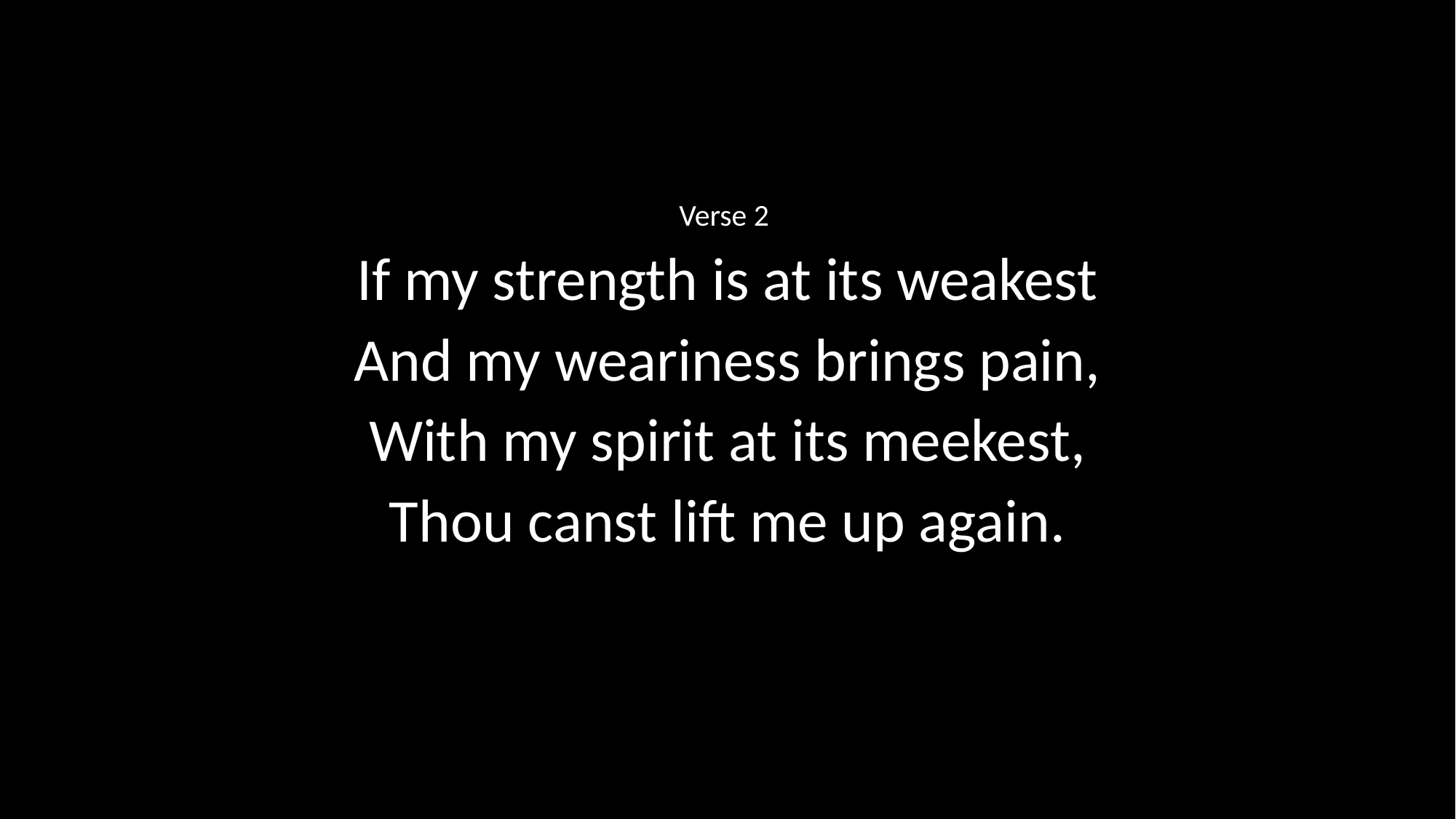

Verse 2
If my strength is at its weakest
And my weariness brings pain,
With my spirit at its meekest,
Thou canst lift me up again.